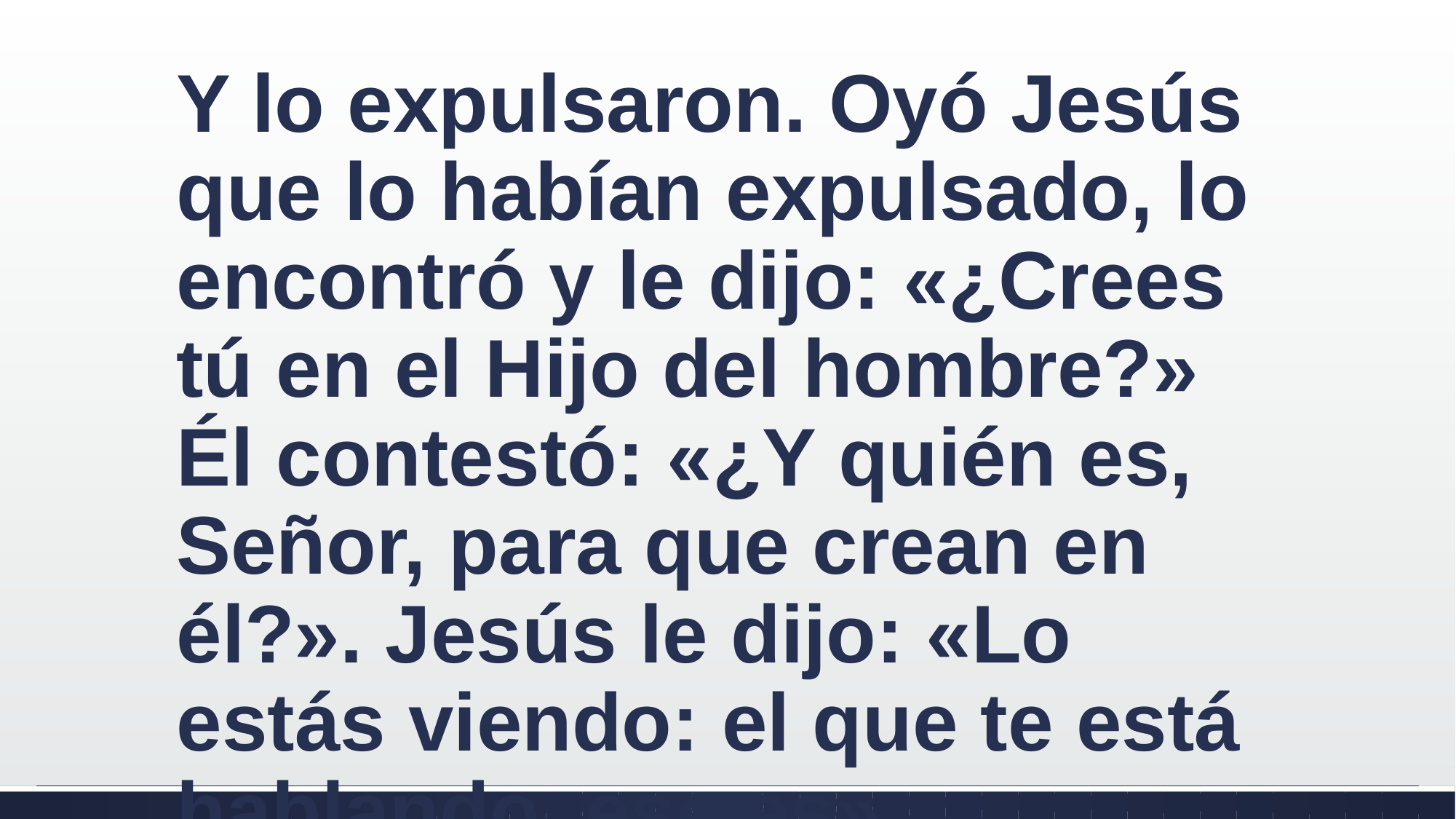

#
Y lo expulsaron. Oyó Jesús que lo habían expulsado, lo encontró y le dijo: «¿Crees tú en el Hijo del hombre?» Él contestó: «¿Y quién es, Señor, para que crean en él?». Jesús le dijo: «Lo estás viendo: el que te está hablando, ese es».